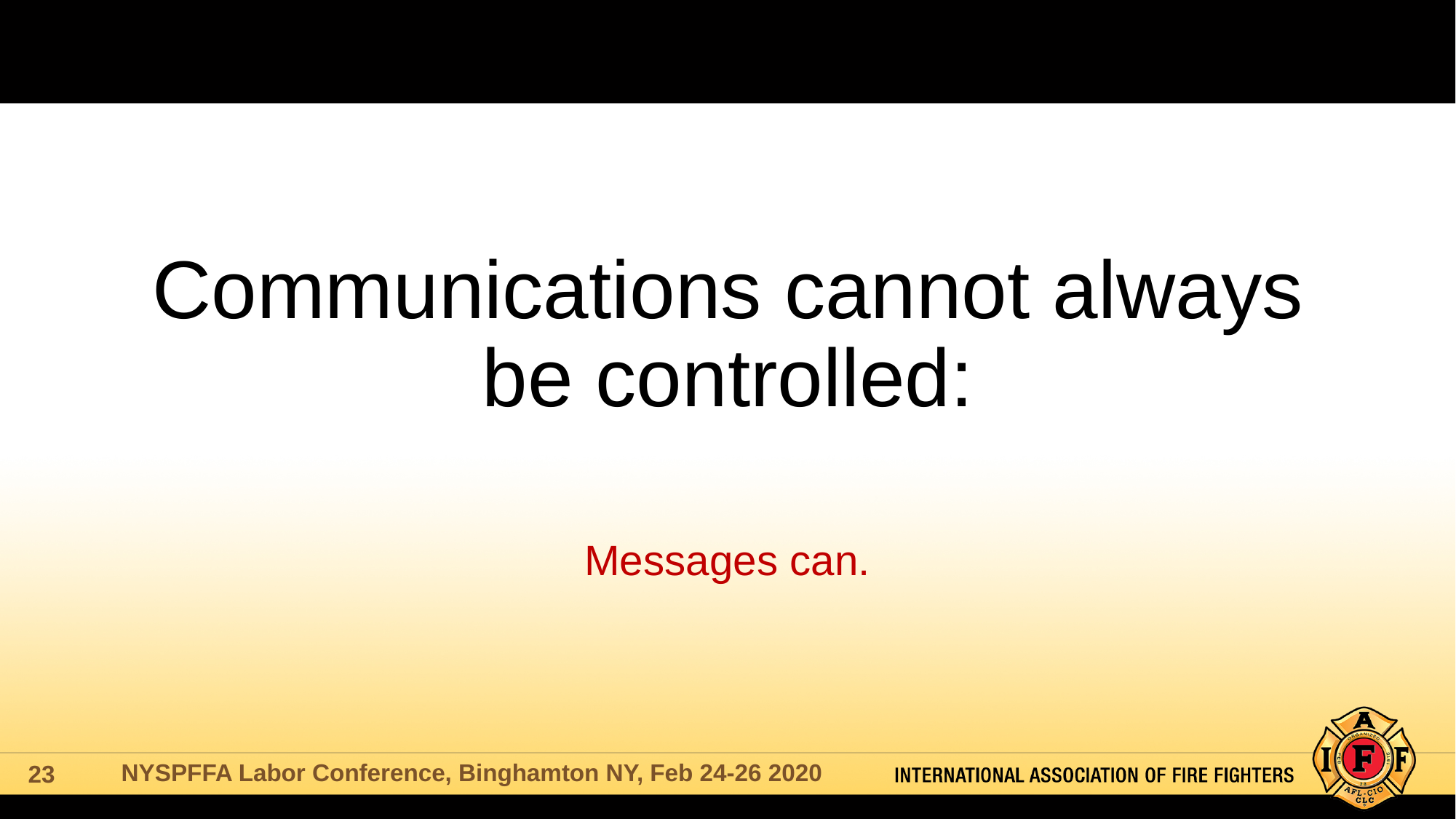

# Communications cannot always be controlled:
Messages can.
NYSPFFA Labor Conference, Binghamton NY, Feb 24-26 2020